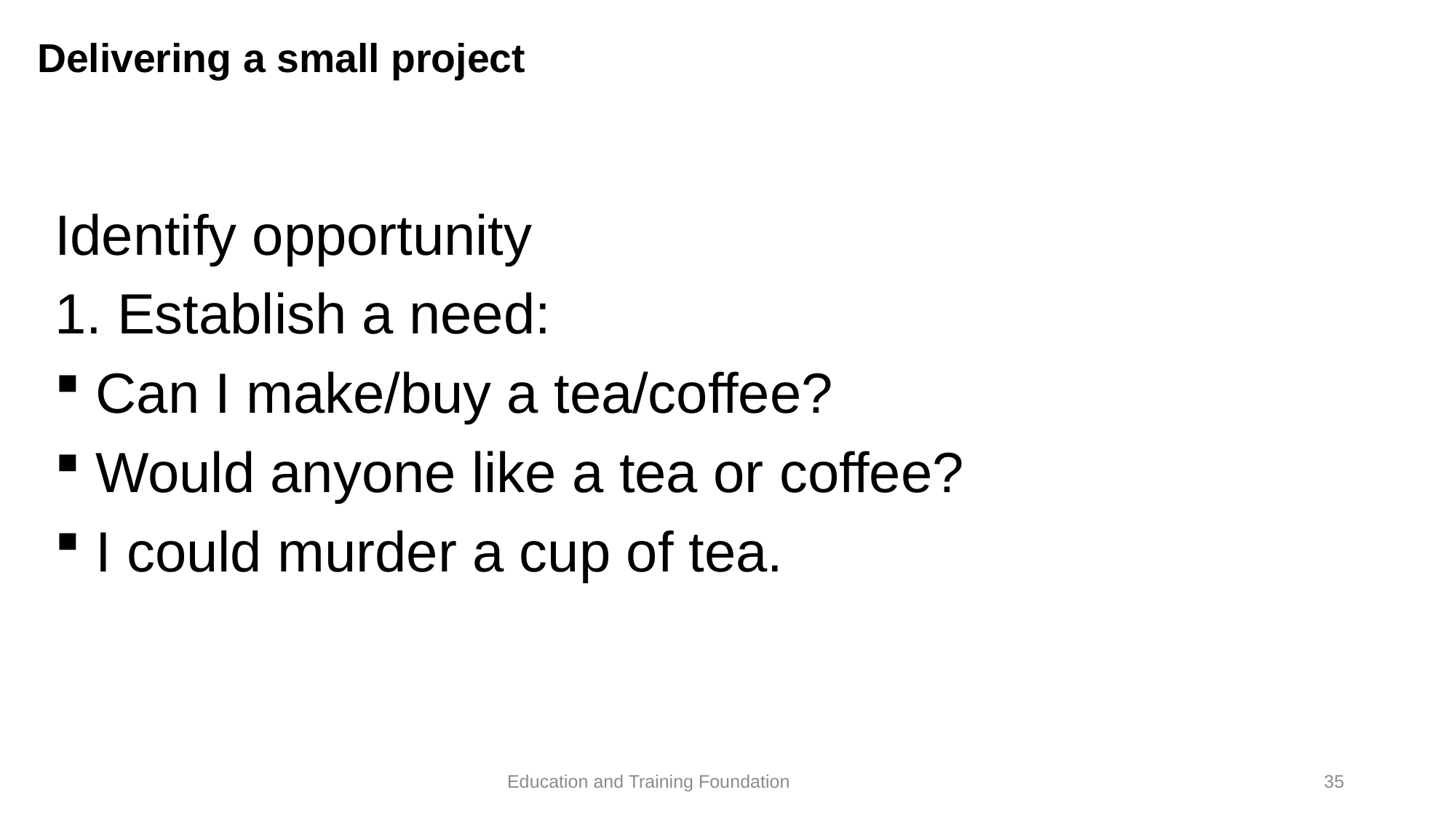

# Delivering a small project
Identify opportunity
1. Establish a need:
Can I make/buy a tea/coffee?
Would anyone like a tea or coffee?
I could murder a cup of tea.
35
Education and Training Foundation